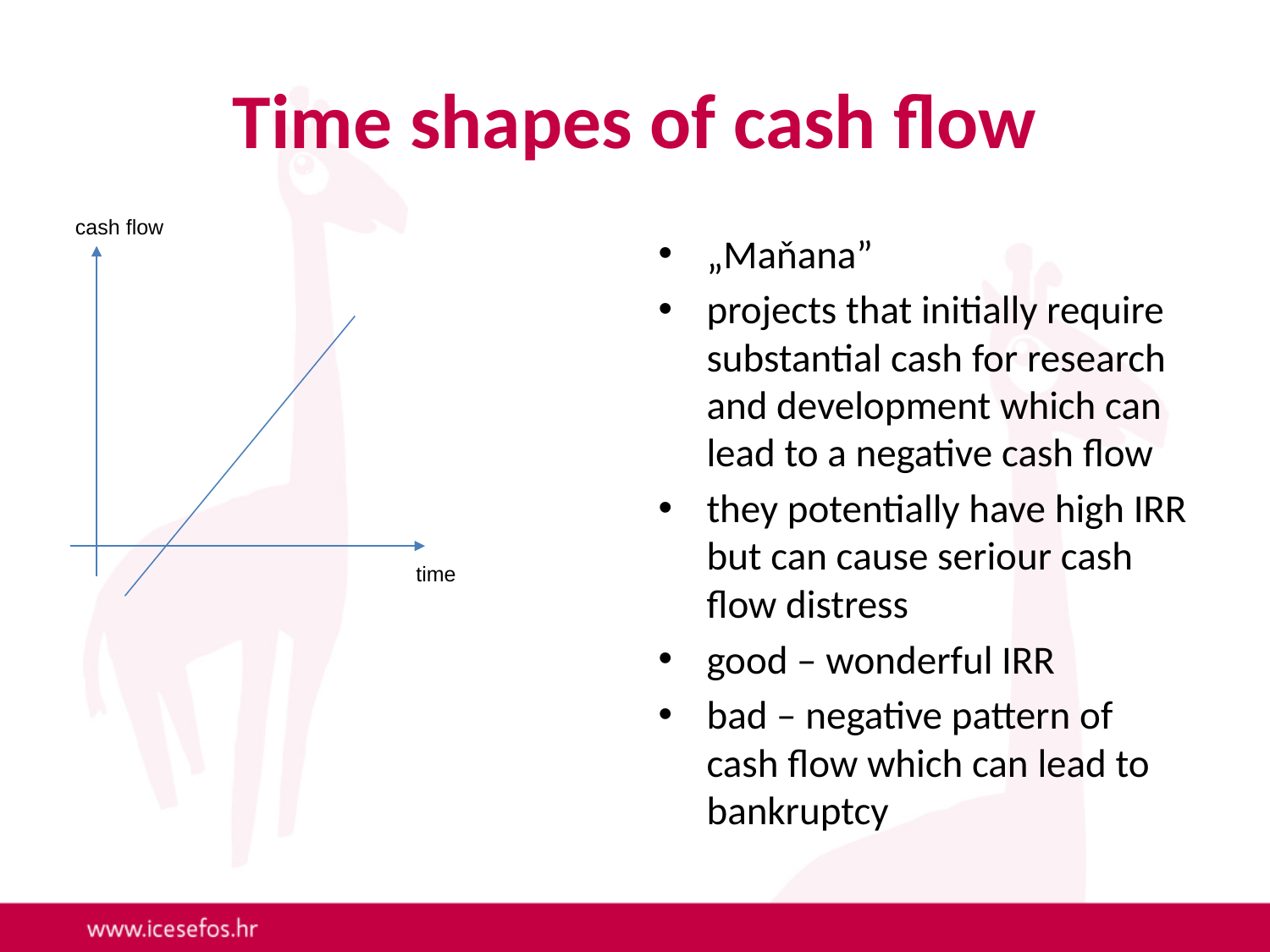

# Time shapes of cash flow
cash flow
„Maňana”
projects that initially require substantial cash for research and development which can lead to a negative cash flow
they potentially have high IRR but can cause seriour cash flow distress
good – wonderful IRR
bad – negative pattern of cash flow which can lead to bankruptcy

time